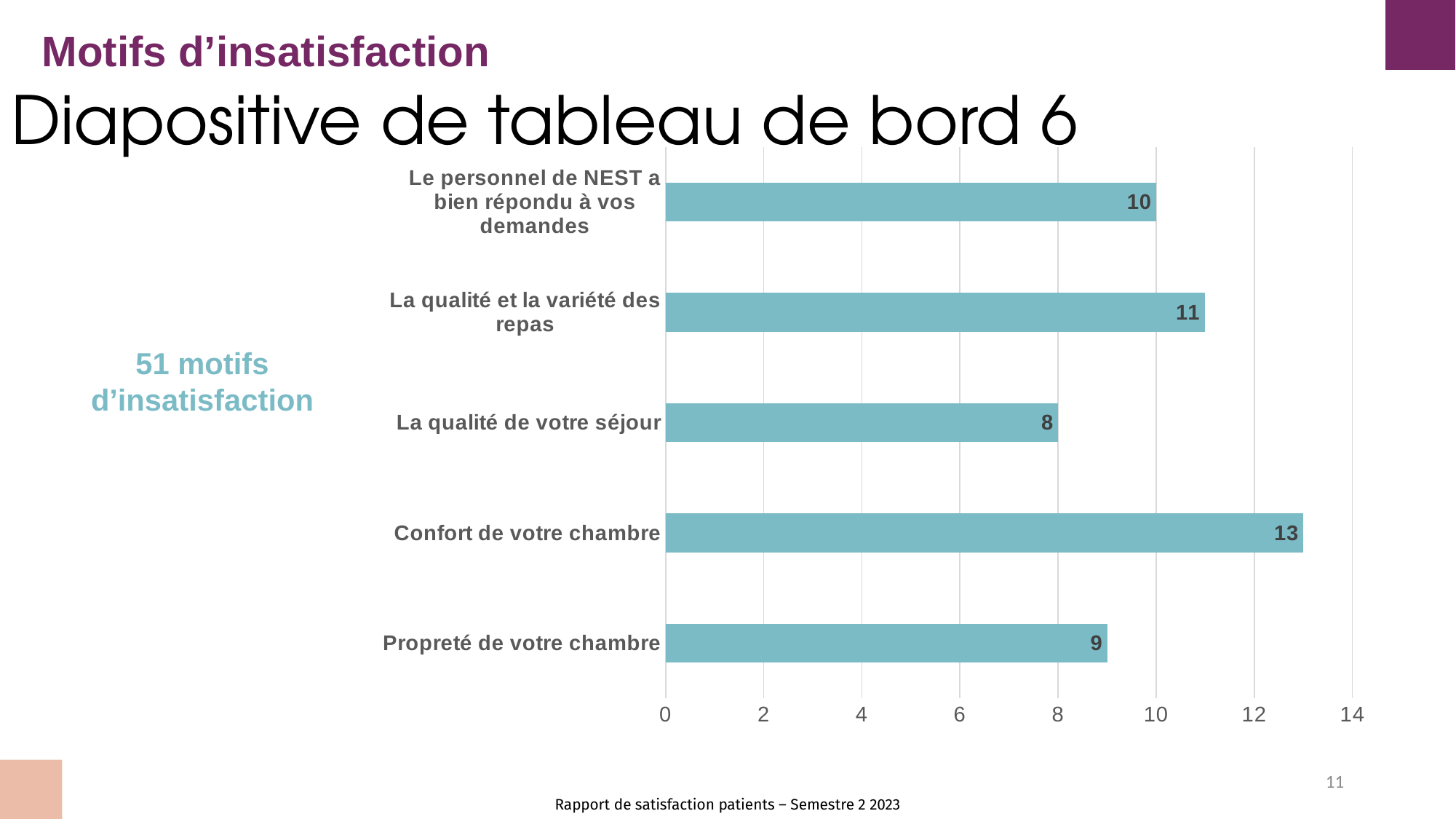

Motifs d’insatisfaction
Diapositive de tableau de bord 6

### Chart

| Category | Insatisfaction |
|---|---|
| Propreté de votre chambre | 9.0 |
| Confort de votre chambre | 13.0 |
| La qualité de votre séjour | 8.0 |
| La qualité et la variété des repas | 11.0 |
| Le personnel de NEST a bien répondu à vos demandes | 10.0 |
51 motifs d’insatisfaction
11

Rapport de satisfaction patients – Semestre 2 2023